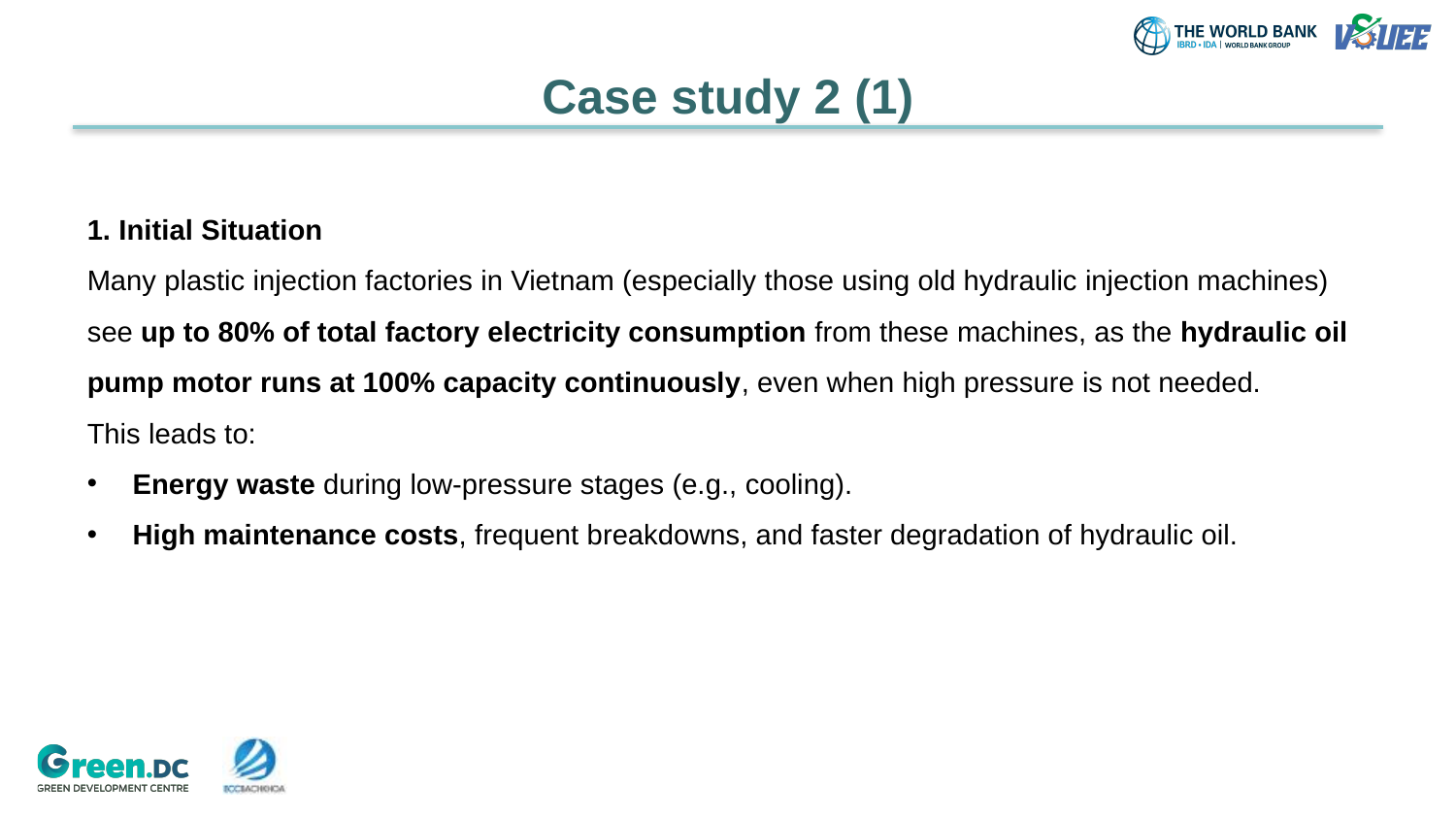

# Case study 2 (1)
1. Initial Situation
Many plastic injection factories in Vietnam (especially those using old hydraulic injection machines) see up to 80% of total factory electricity consumption from these machines, as the hydraulic oil pump motor runs at 100% capacity continuously, even when high pressure is not needed.
This leads to:
Energy waste during low-pressure stages (e.g., cooling).
High maintenance costs, frequent breakdowns, and faster degradation of hydraulic oil.